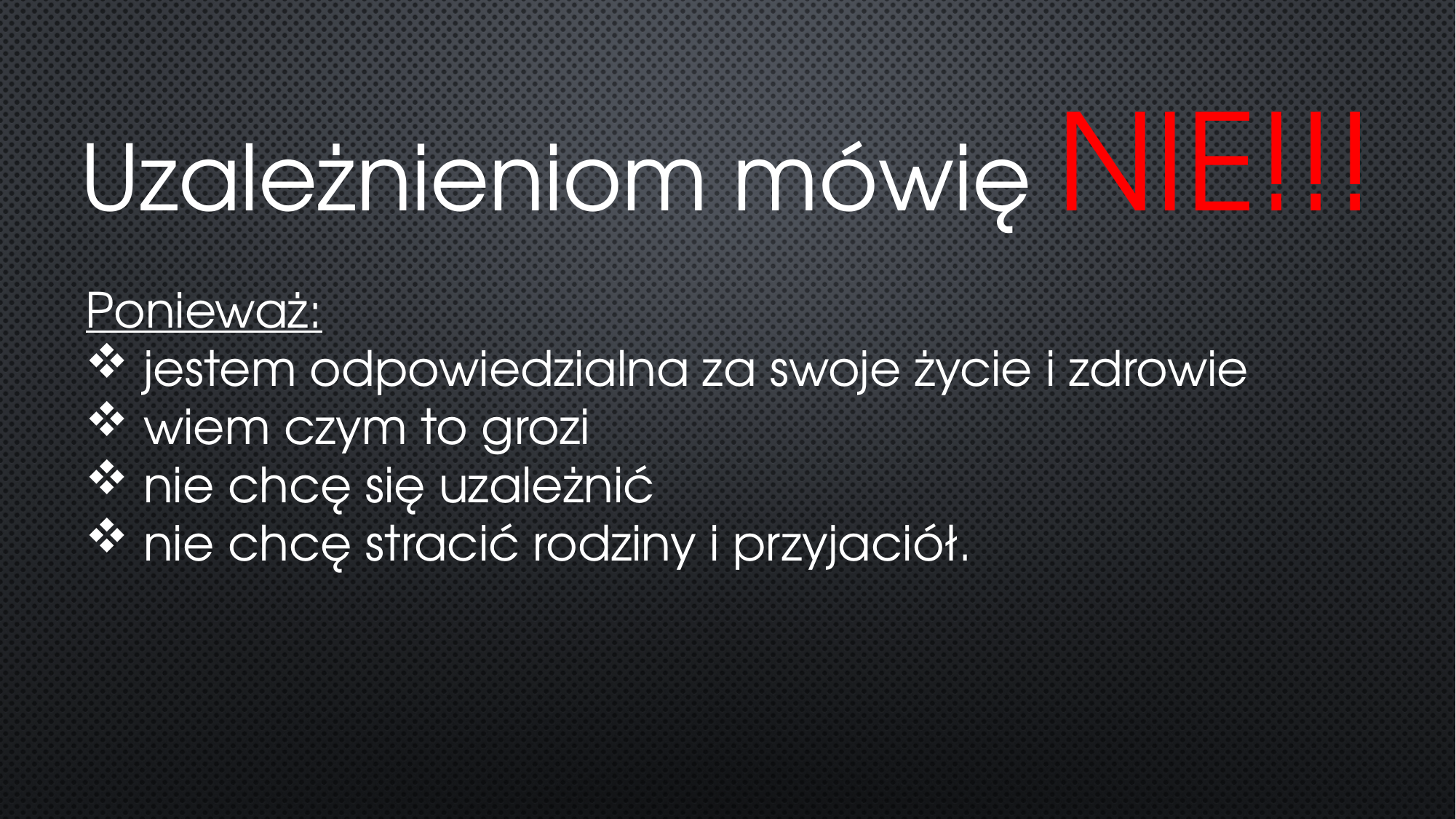

Uzależnieniom mówię NIE!!!
Ponieważ:
 jestem odpowiedzialna za swoje życie i zdrowie
 wiem czym to grozi
 nie chcę się uzależnić
 nie chcę stracić rodziny i przyjaciół.